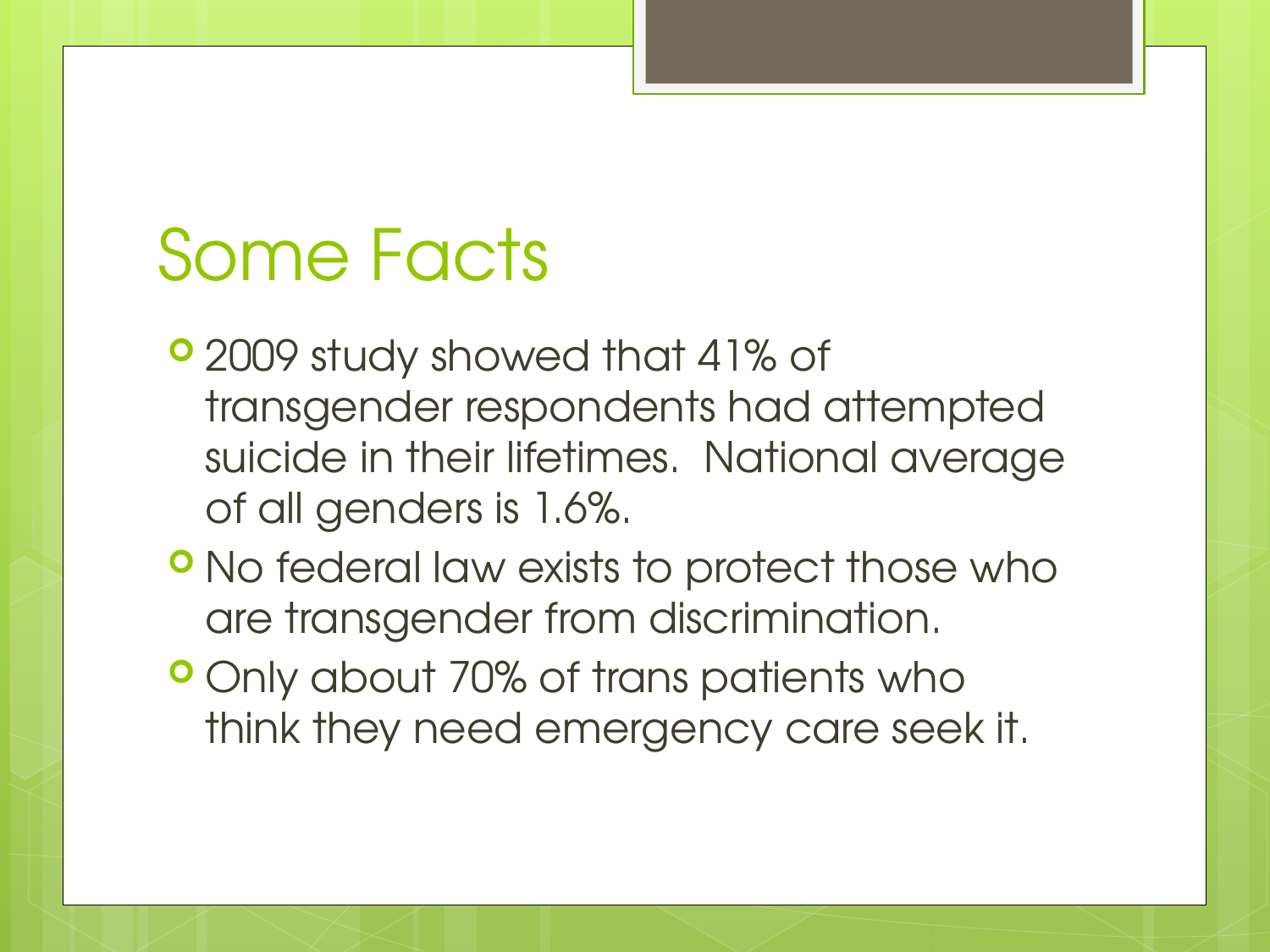

# Some Facts
2009 study showed that 41% of transgender respondents had attempted suicide in their lifetimes.  National average of all genders is 1.6%.
No federal law exists to protect those who are transgender from discrimination.
Only about 70% of trans patients who think they need emergency care seek it.